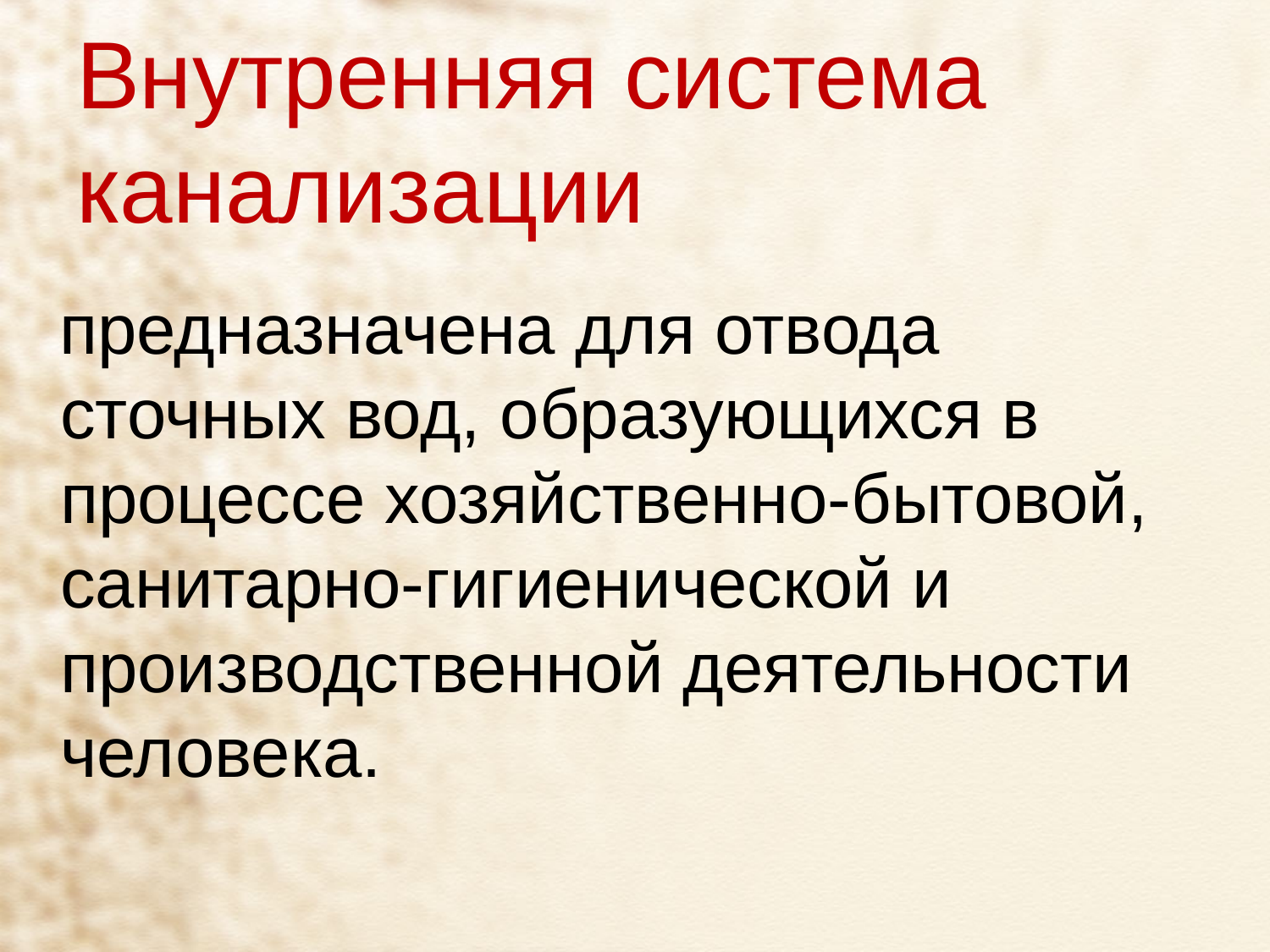

# Внутренняя система канализации
   предназначена для отвода сточных вод, образующихся в процессе хозяйственно-бытовой, санитарно-гигиенической и производственной деятельности человека.